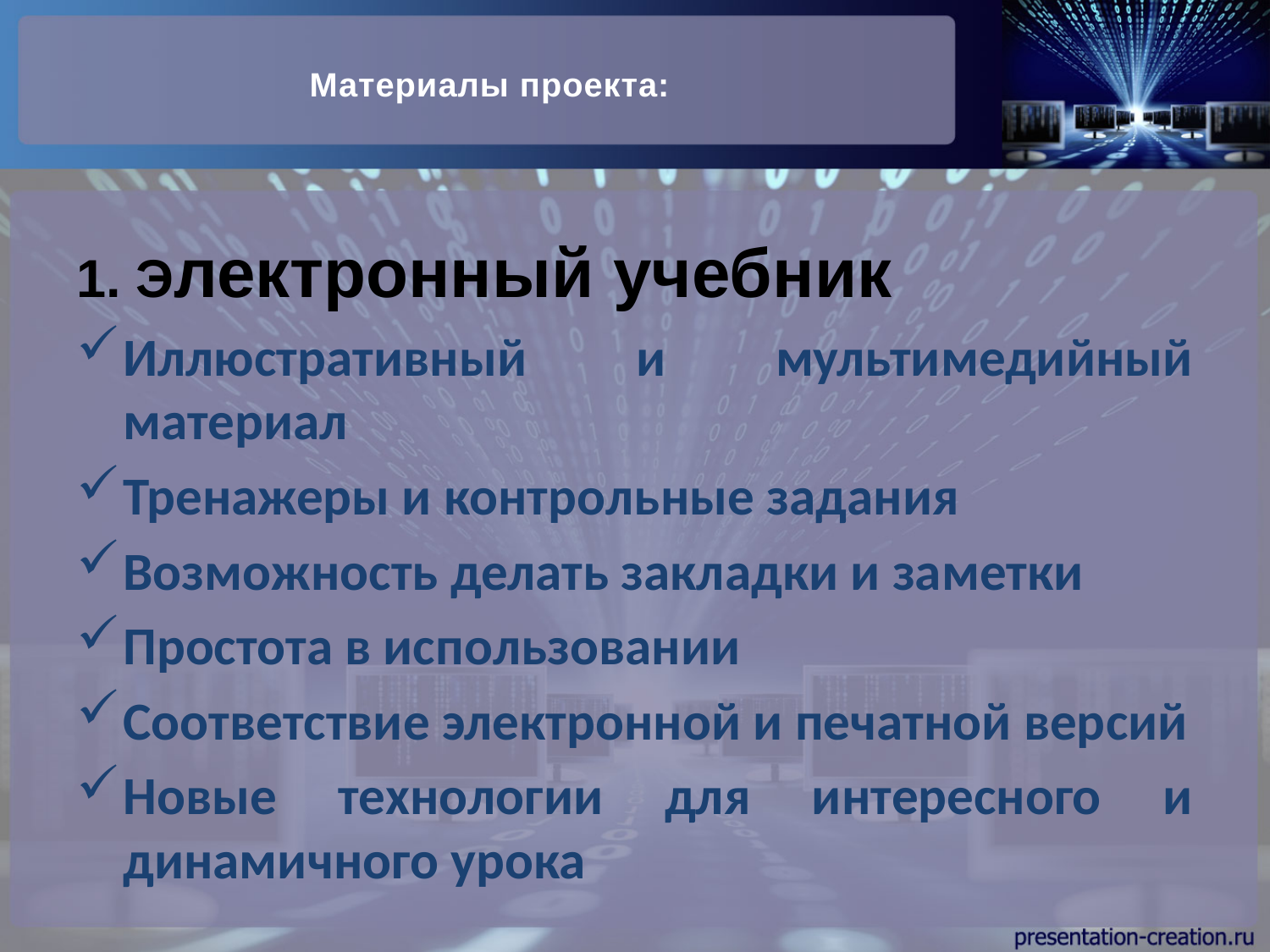

# Материалы проекта:
1. Электронный учебник
Иллюстративный и мультимедийный материал
Тренажеры и контрольные задания
Возможность делать закладки и заметки
Простота в использовании
Соответствие электронной и печатной версий
Новые технологии для интересного и динамичного урока